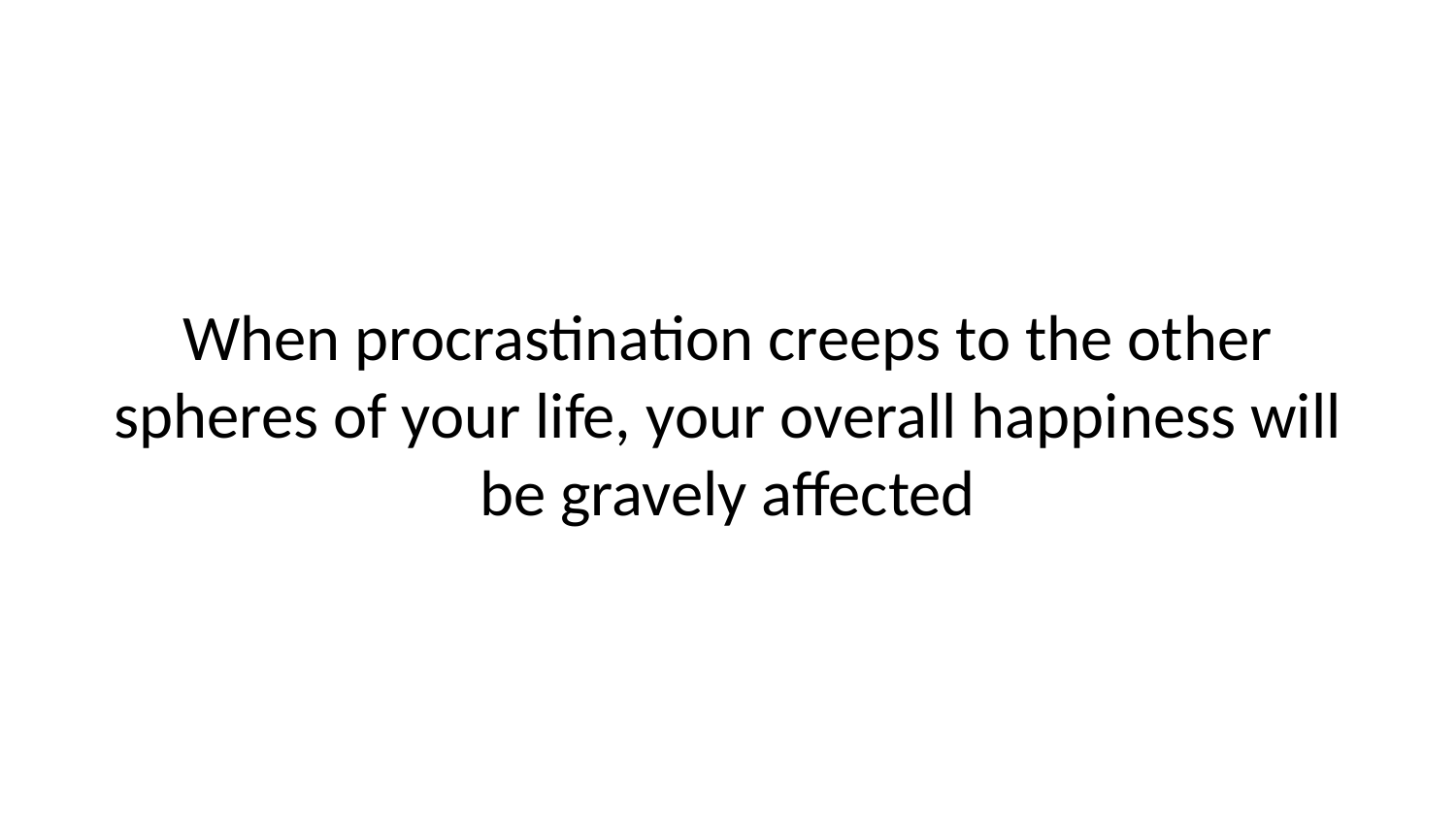

When procrastination creeps to the other spheres of your life, your overall happiness will be gravely affected